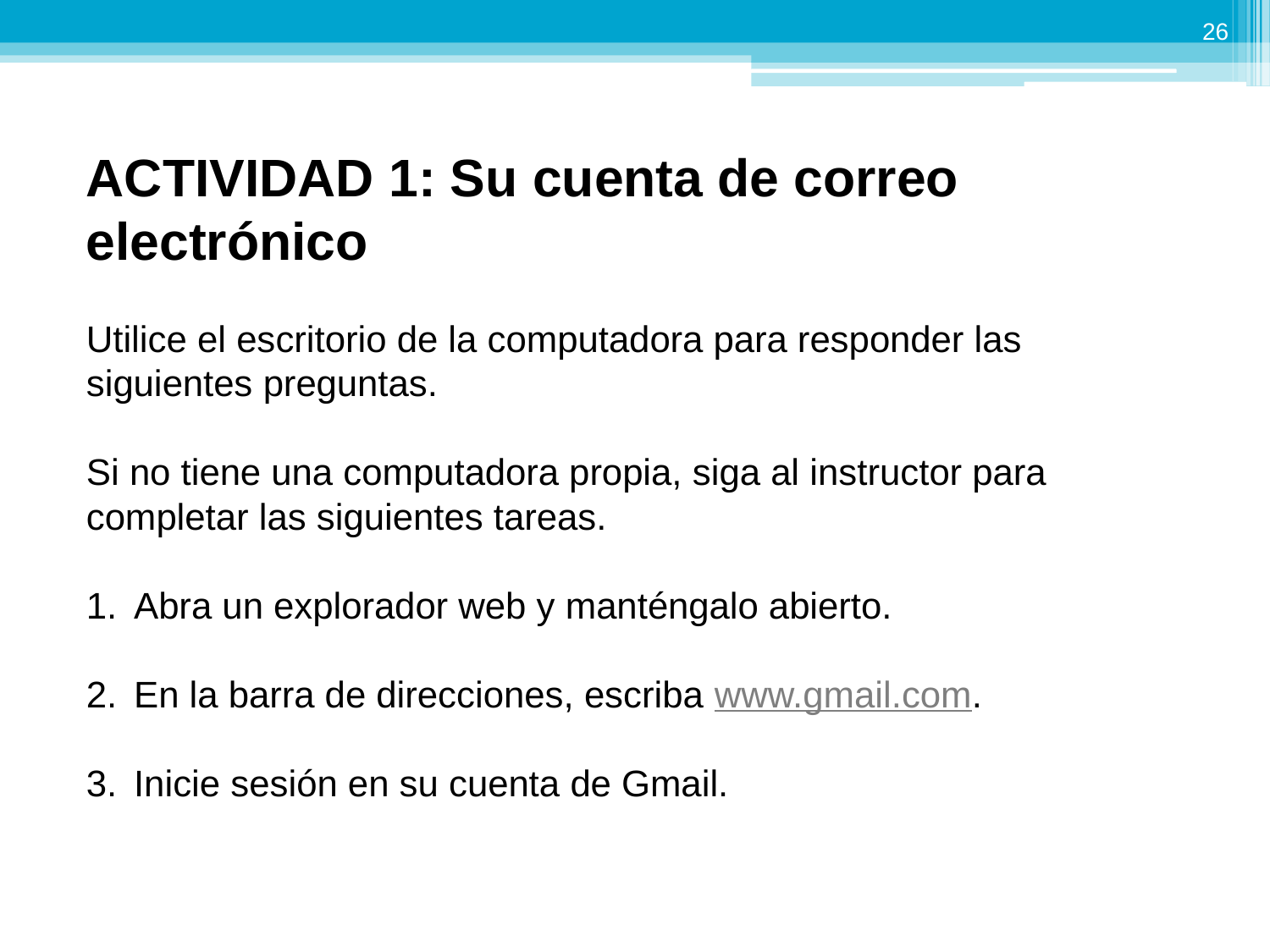

26
ACTIVIDAD 1: Su cuenta de correo electrónico

Utilice el escritorio de la computadora para responder las siguientes preguntas.

Si no tiene una computadora propia, siga al instructor para completar las siguientes tareas.

Abra un explorador web y manténgalo abierto.
En la barra de direcciones, escriba www.gmail.com.
Inicie sesión en su cuenta de Gmail.